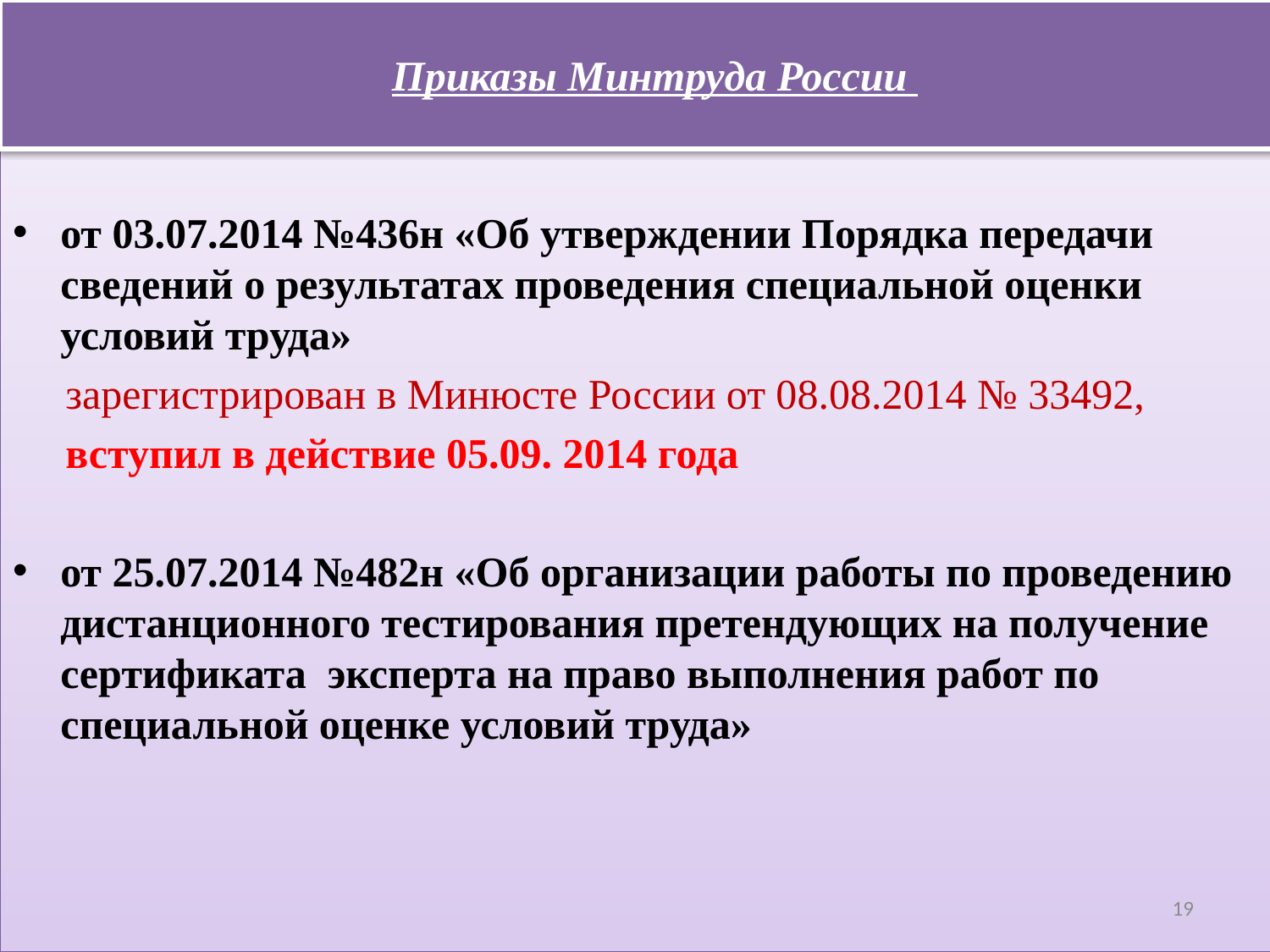

# Приказы Минтруда России

от 03.07.2014 №436н «Об утверждении Порядка передачи сведений о результатах проведения специальной оценки условий труда»
     зарегистрирован в Минюсте России от 08.08.2014 № 33492,
     вступил в действие 05.09. 2014 года

от 25.07.2014 №482н «Об организации работы по проведению дистанционного тестирования претендующих на получение сертификата  эксперта на право выполнения работ по специальной оценке условий труда»
19